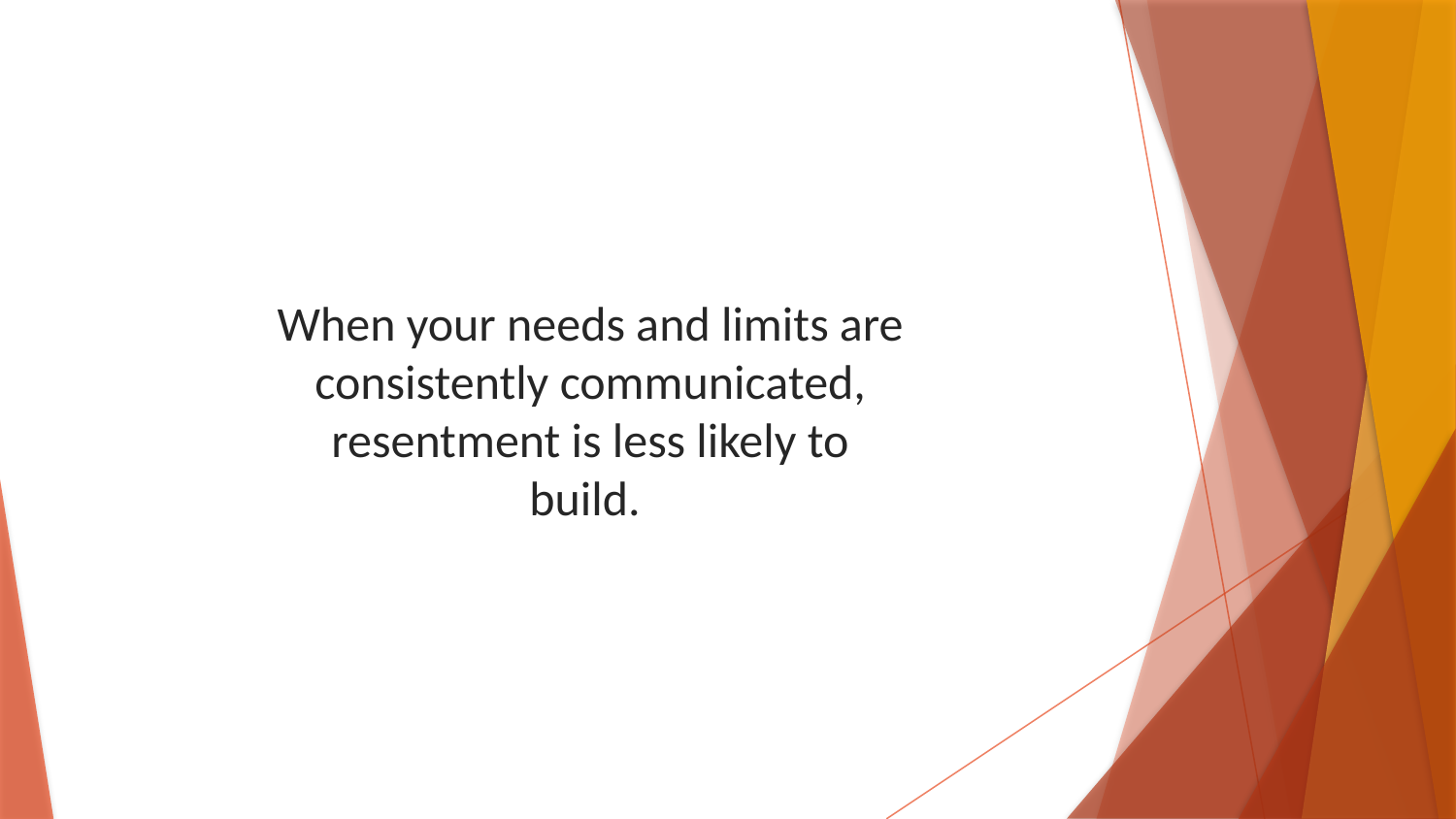

When your needs and limits are consistently communicated, resentment is less likely to build.